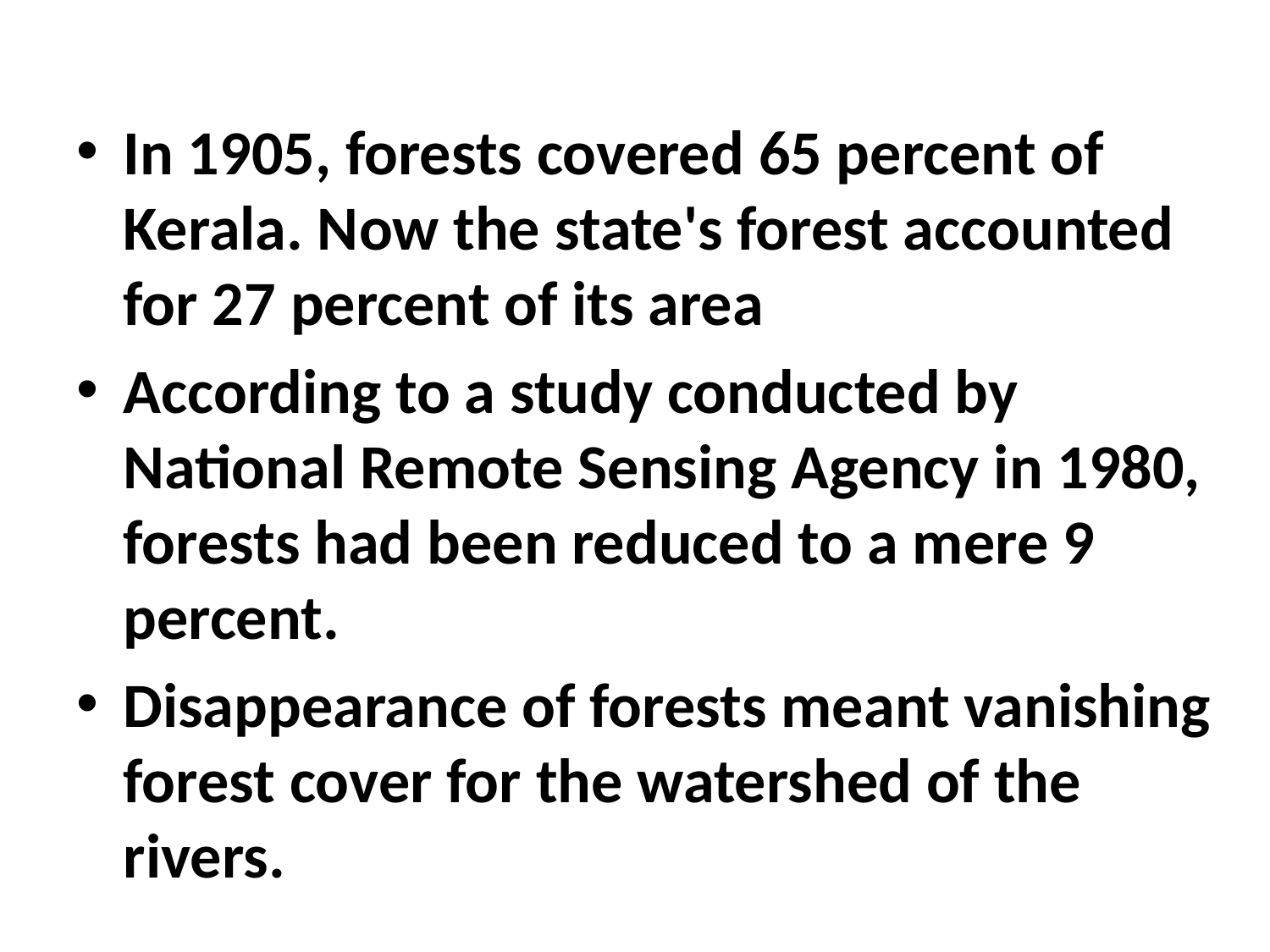

#
In 1905, forests covered 65 percent of Kerala. Now the state's forest accounted for 27 percent of its area
According to a study conducted by National Remote Sensing Agency in 1980, forests had been reduced to a mere 9 percent.
Disappearance of forests meant vanishing forest cover for the watershed of the rivers.